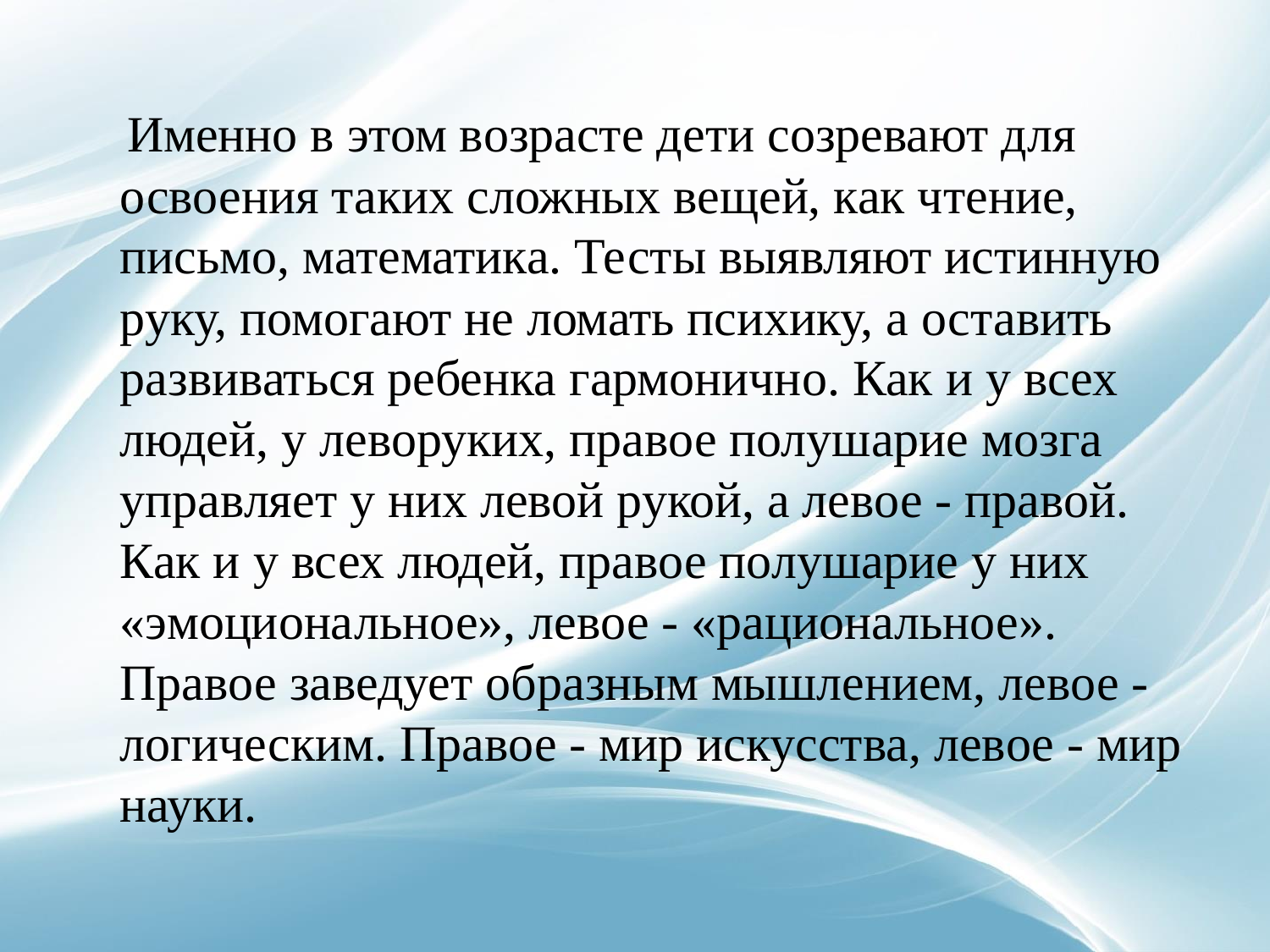

Именно в этом возрасте дети созревают для освоения таких сложных вещей, как чтение, письмо, математика. Тесты выявляют истинную руку, помогают не ломать психику, а оставить развиваться ребенка гармонично. Как и у всех людей, у леворуких, правое полушарие мозга управляет у них левой рукой, а левое - правой. Как и у всех людей, правое полушарие у них «эмоциональное», левое - «рациональное». Правое заведует образным мышлением, левое - логическим. Правое - мир искусства, левое - мир науки.